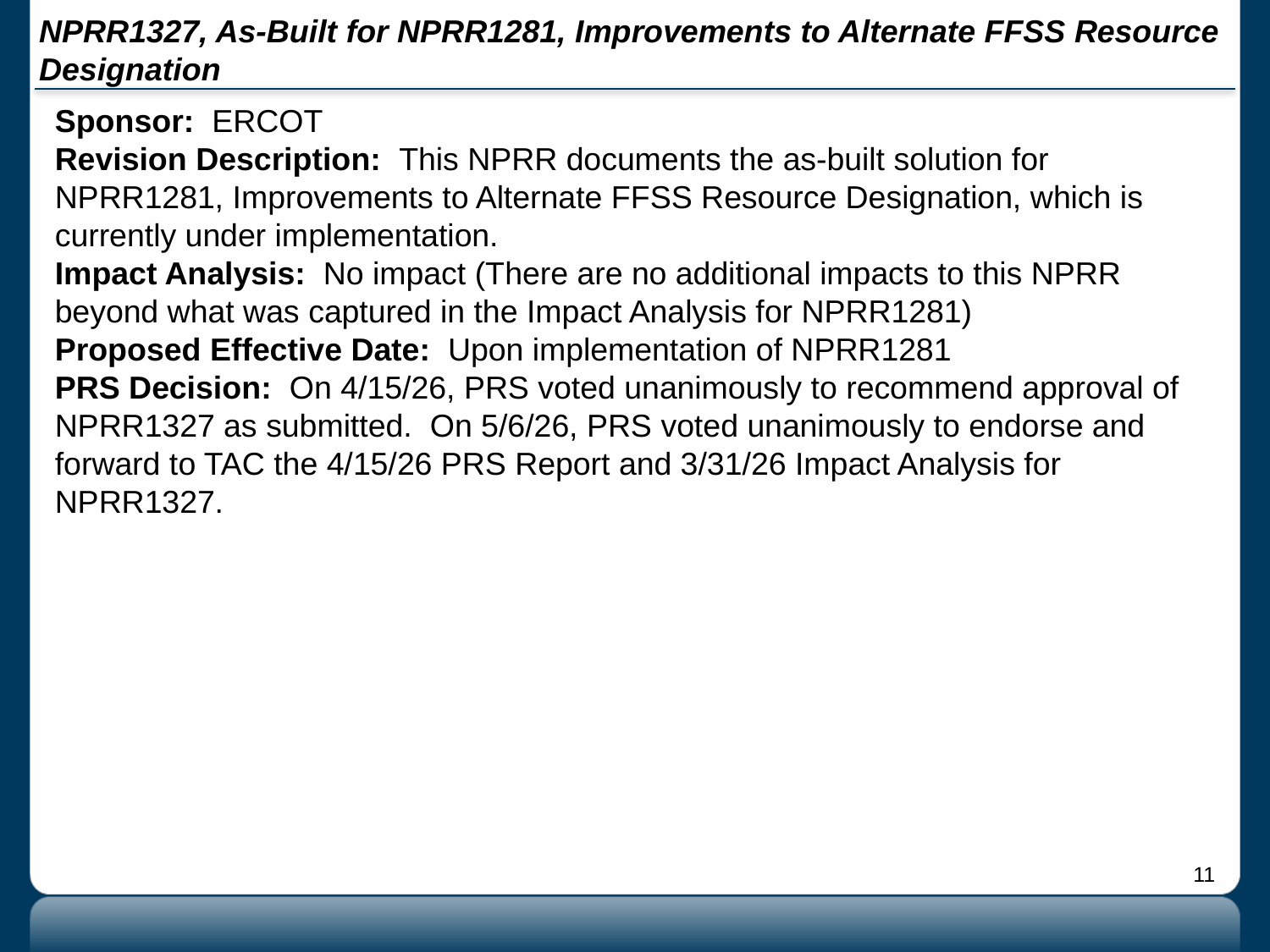

# NPRR1327, As-Built for NPRR1281, Improvements to Alternate FFSS Resource Designation
Sponsor:  ERCOT
Revision Description:  This NPRR documents the as-built solution for NPRR1281, Improvements to Alternate FFSS Resource Designation, which is currently under implementation.
Impact Analysis:  No impact (There are no additional impacts to this NPRR beyond what was captured in the Impact Analysis for NPRR1281)
Proposed Effective Date:  Upon implementation of NPRR1281
PRS Decision:  On 4/15/26, PRS voted unanimously to recommend approval of NPRR1327 as submitted.  On 5/6/26, PRS voted unanimously to endorse and forward to TAC the 4/15/26 PRS Report and 3/31/26 Impact Analysis for NPRR1327.